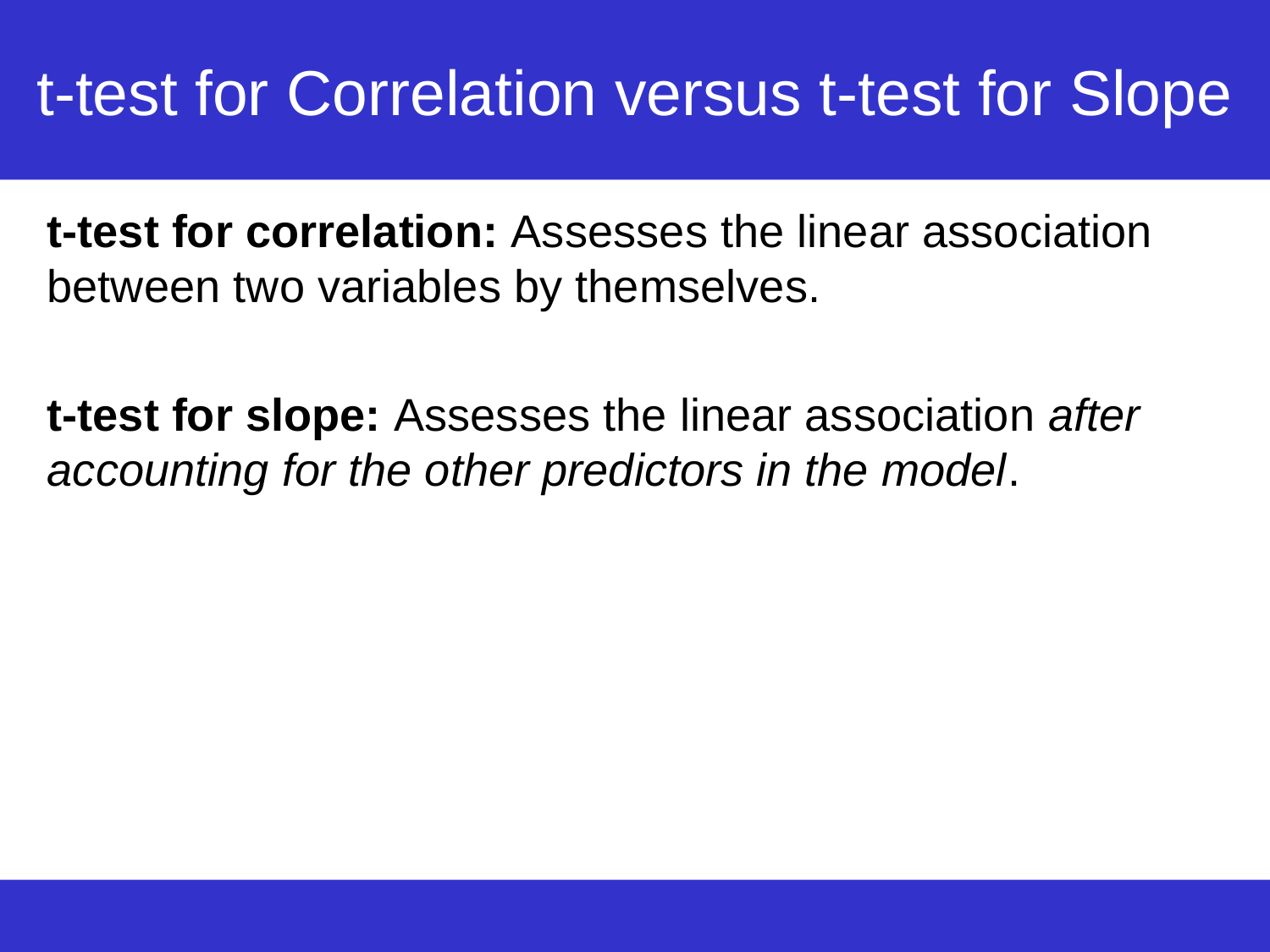

# t-test for Correlation versus t-test for Slope
t-test for correlation: Assesses the linear association between two variables by themselves.

t-test for slope: Assesses the linear association after accounting for the other predictors in the model.